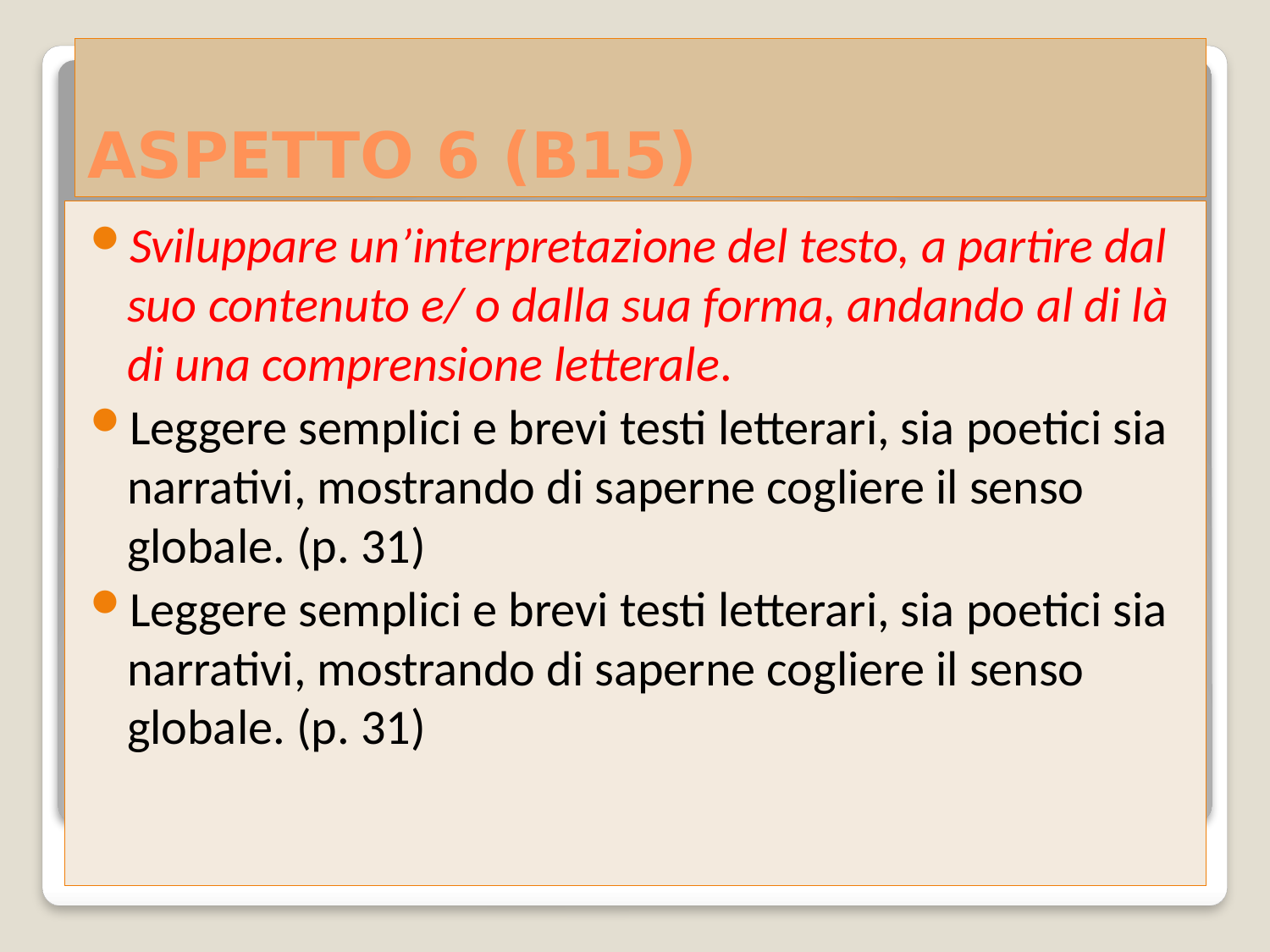

# ASPETTO 6 (B15)
Sviluppare un’interpretazione del testo, a partire dal suo contenuto e/ o dalla sua forma, andando al di là di una comprensione letterale.
Leggere semplici e brevi testi letterari, sia poetici sia narrativi, mostrando di saperne cogliere il senso globale. (p. 31)
Leggere semplici e brevi testi letterari, sia poetici sia narrativi, mostrando di saperne cogliere il senso globale. (p. 31)